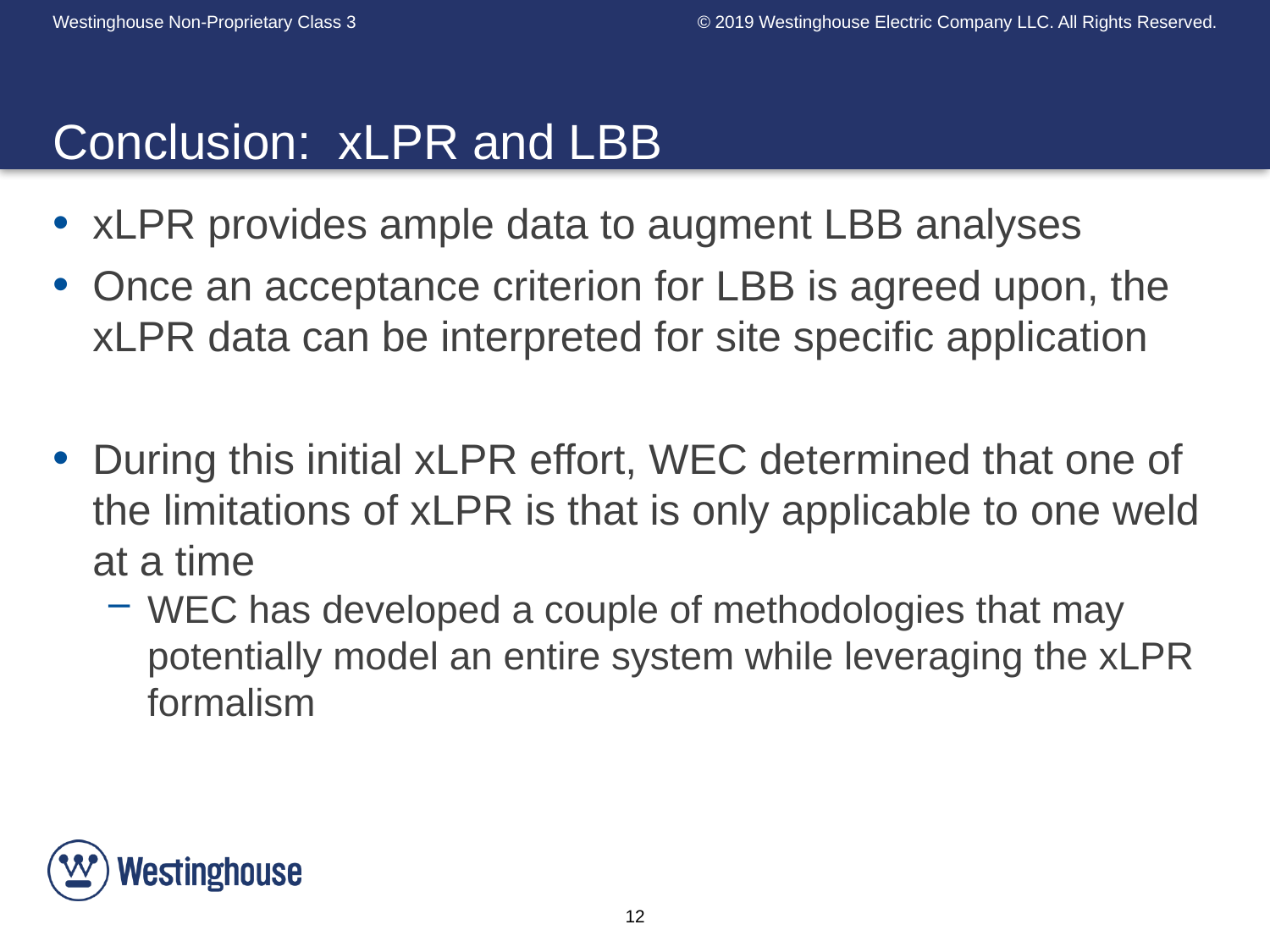

# Conclusion:  xLPR and LBB
xLPR provides ample data to augment LBB analyses
Once an acceptance criterion for LBB is agreed upon, the xLPR data can be interpreted for site specific application

During this initial xLPR effort, WEC determined that one of the limitations of xLPR is that is only applicable to one weld at a time
WEC has developed a couple of methodologies that may potentially model an entire system while leveraging the xLPR formalism